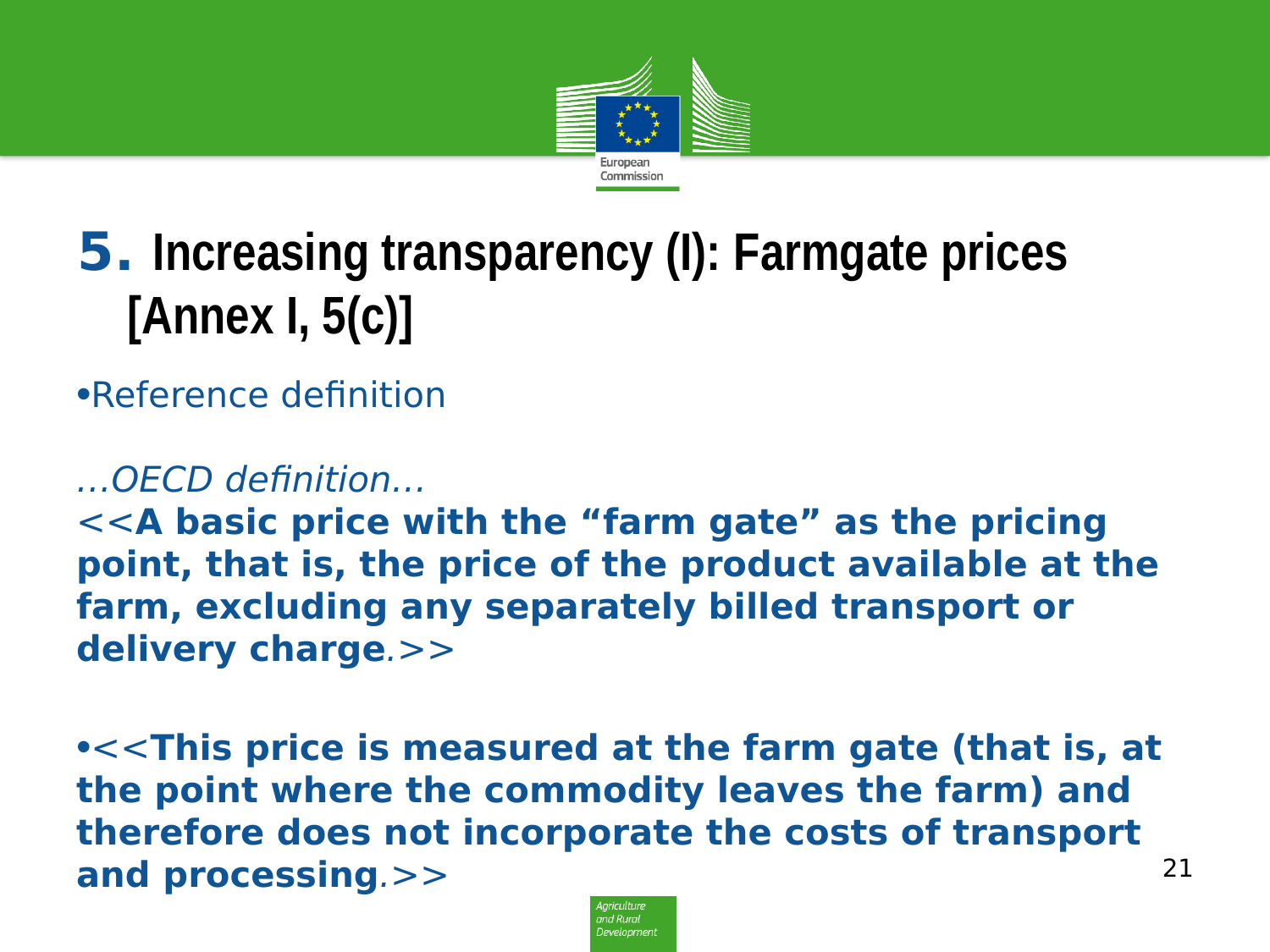

# 5. Increasing transparency (I): Farmgate prices [Annex I, 5(c)]
Reference definition
…OECD definition…
<<A basic price with the “farm gate” as the pricing point, that is, the price of the product available at the farm, excluding any separately billed transport or delivery charge.>>

<<This price is measured at the farm gate (that is, at the point where the commodity leaves the farm) and therefore does not incorporate the costs of transport and processing.>>
21